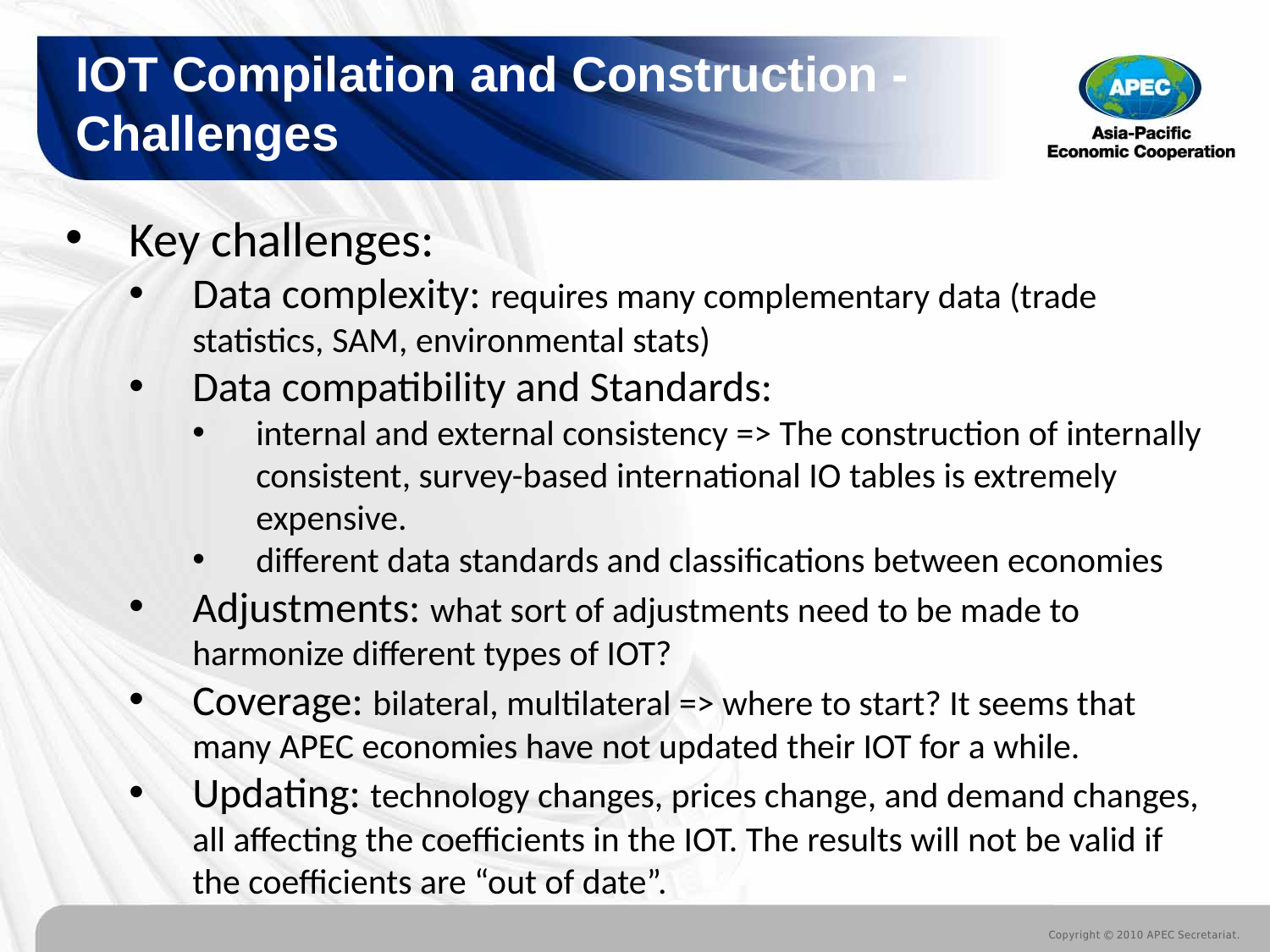

IOT Compilation and Construction - Challenges
Key challenges:
Data complexity: requires many complementary data (trade statistics, SAM, environmental stats)
Data compatibility and Standards:
internal and external consistency => The construction of internally consistent, survey-based international IO tables is extremely expensive.
different data standards and classifications between economies
Adjustments: what sort of adjustments need to be made to harmonize different types of IOT?
Coverage: bilateral, multilateral => where to start? It seems that many APEC economies have not updated their IOT for a while.
Updating: technology changes, prices change, and demand changes, all affecting the coefficients in the IOT. The results will not be valid if the coefficients are “out of date”.